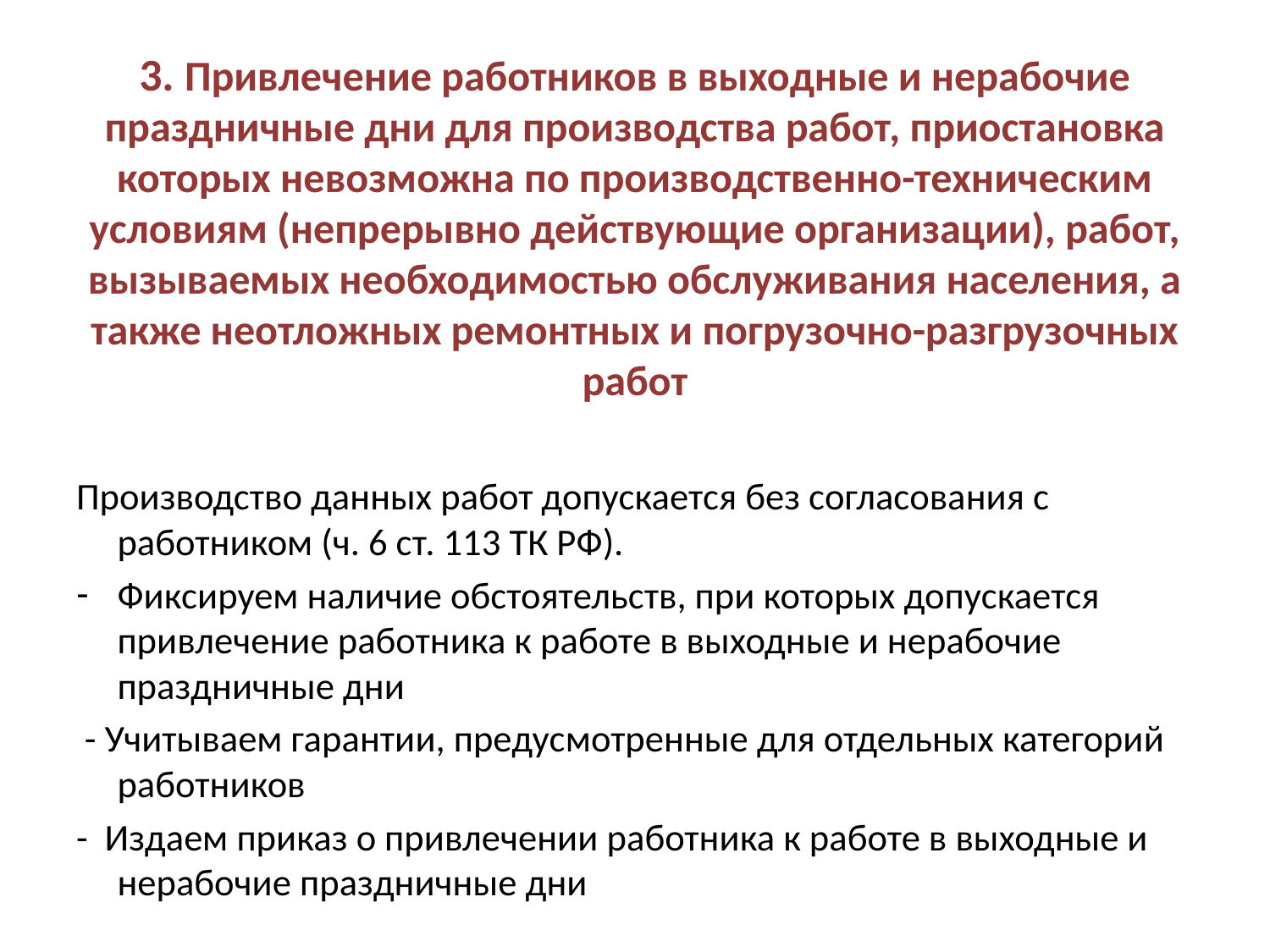

# 3. Привлечение работников в выходные и нерабочие праздничные дни для производства работ, приостановка которых невозможна по производственно-техническим условиям (непрерывно действующие организации), работ, вызываемых необходимостью обслуживания населения, а также неотложных ремонтных и погрузочно-разгрузочных работ
Производство данных работ допускается без согласования с работником (ч. 6 ст. 113 ТК РФ).
Фиксируем наличие обстоятельств, при которых допускается привлечение работника к работе в выходные и нерабочие праздничные дни
 - Учитываем гарантии, предусмотренные для отдельных категорий работников
-  Издаем приказ о привлечении работника к работе в выходные и нерабочие праздничные дни